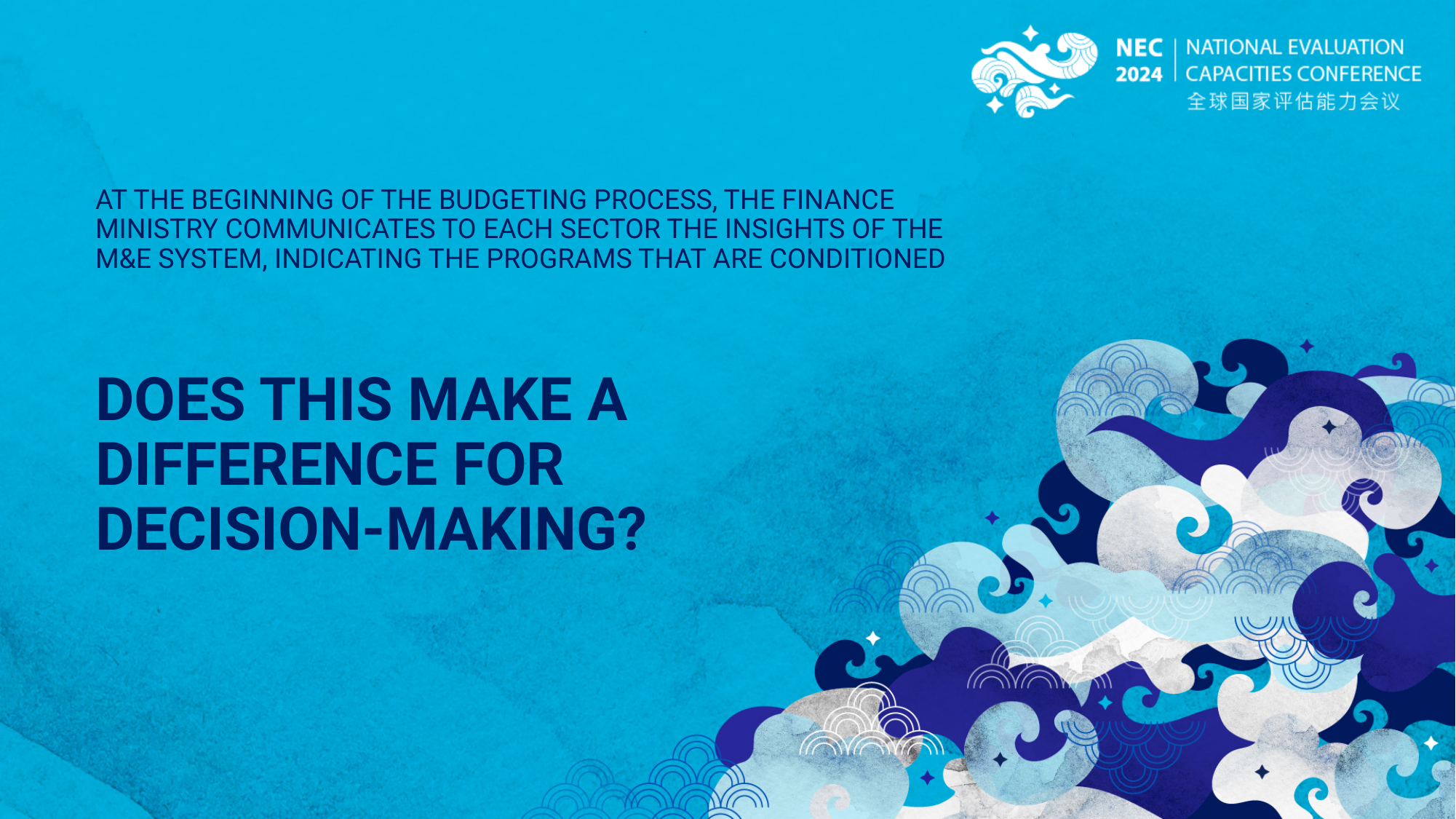

AT THE BEGINNING OF THE BUDGETING PROCESS, THE FINANCE MINISTRY COMMUNICATES TO EACH SECTOR THE INSIGHTS OF THE M&E SYSTEM, INDICATING THE PROGRAMS THAT ARE CONDITIONED
# DOES THIS MAKE A DIFFERENCE FOR DECISION-MAKING?